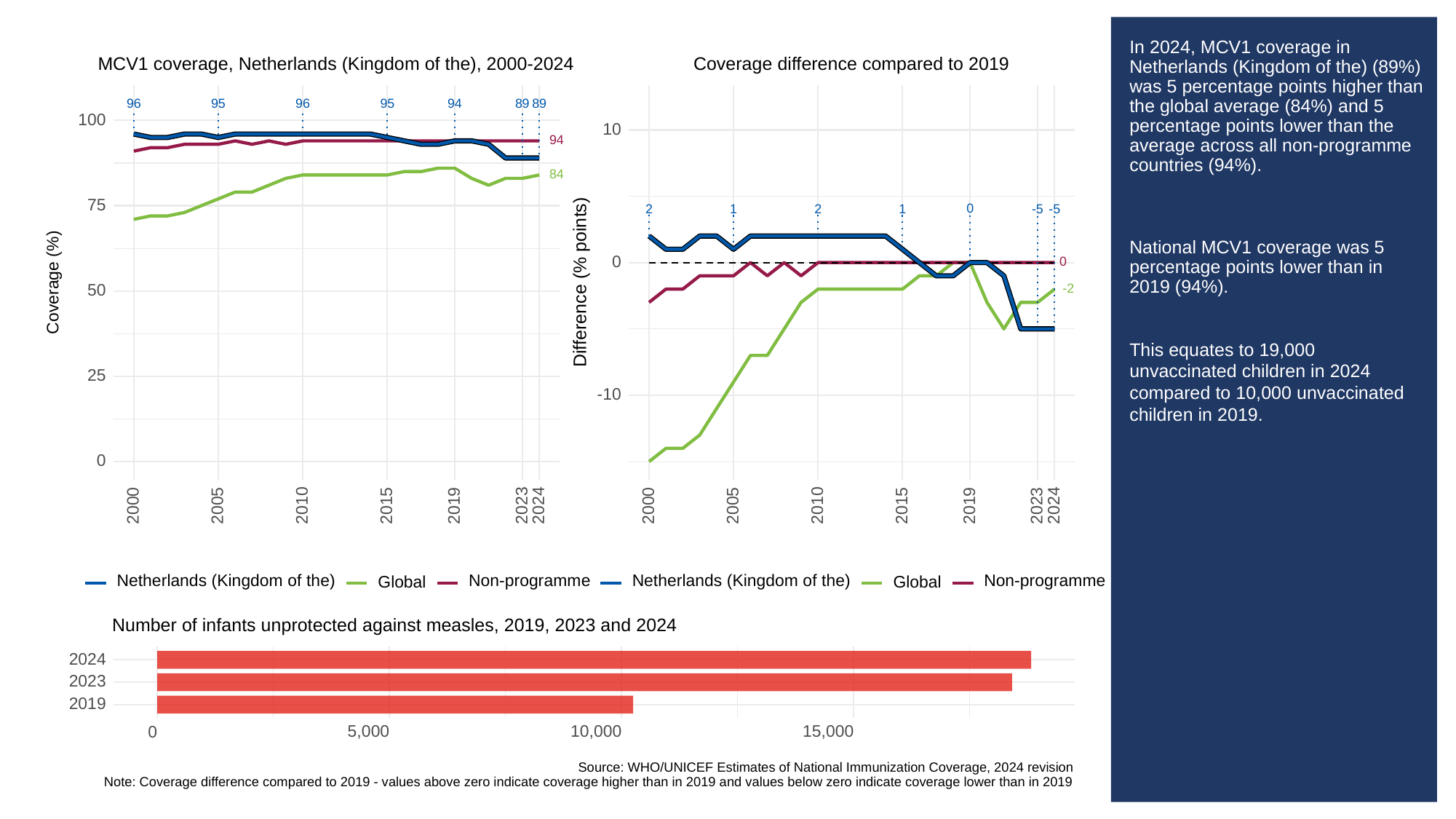

# In 2024, MCV1 coverage in Netherlands (Kingdom of the) (89%) was 5 percentage points higher than the global average (84%) and 5 percentage points lower than the average across all non-programme countries (94%).

National MCV1 coverage was 5 percentage points lower than in 2019 (94%).

This equates to 19,000 unvaccinated children in 2024 compared to 10,000 unvaccinated children in 2019.

MCV1 coverage, Netherlands (Kingdom of the), 2000-2024
Coverage difference compared to 2019

96
95
96
95
94
89
89

100

10

94

84

75
0
2
1
2
1
-5
-5

0
0

Difference (% points)
Coverage (%)
-2
50

25

-10

0

2023
2023
2000
2005
2010
2015
2019
2024
2000
2005
2010
2015
2019
2024
Netherlands (Kingdom of the)
Netherlands (Kingdom of the)
Non-programme
Non-programme
Global
Global

Number of infants unprotected against measles, 2019, 2023 and 2024

2024

2023

2019

5,000
10,000
15,000
0
Source: WHO/UNICEF Estimates of National Immunization Coverage, 2024 revision
Note: Coverage difference compared to 2019 - values above zero indicate coverage higher than in 2019 and values below zero indicate coverage lower than in 2019